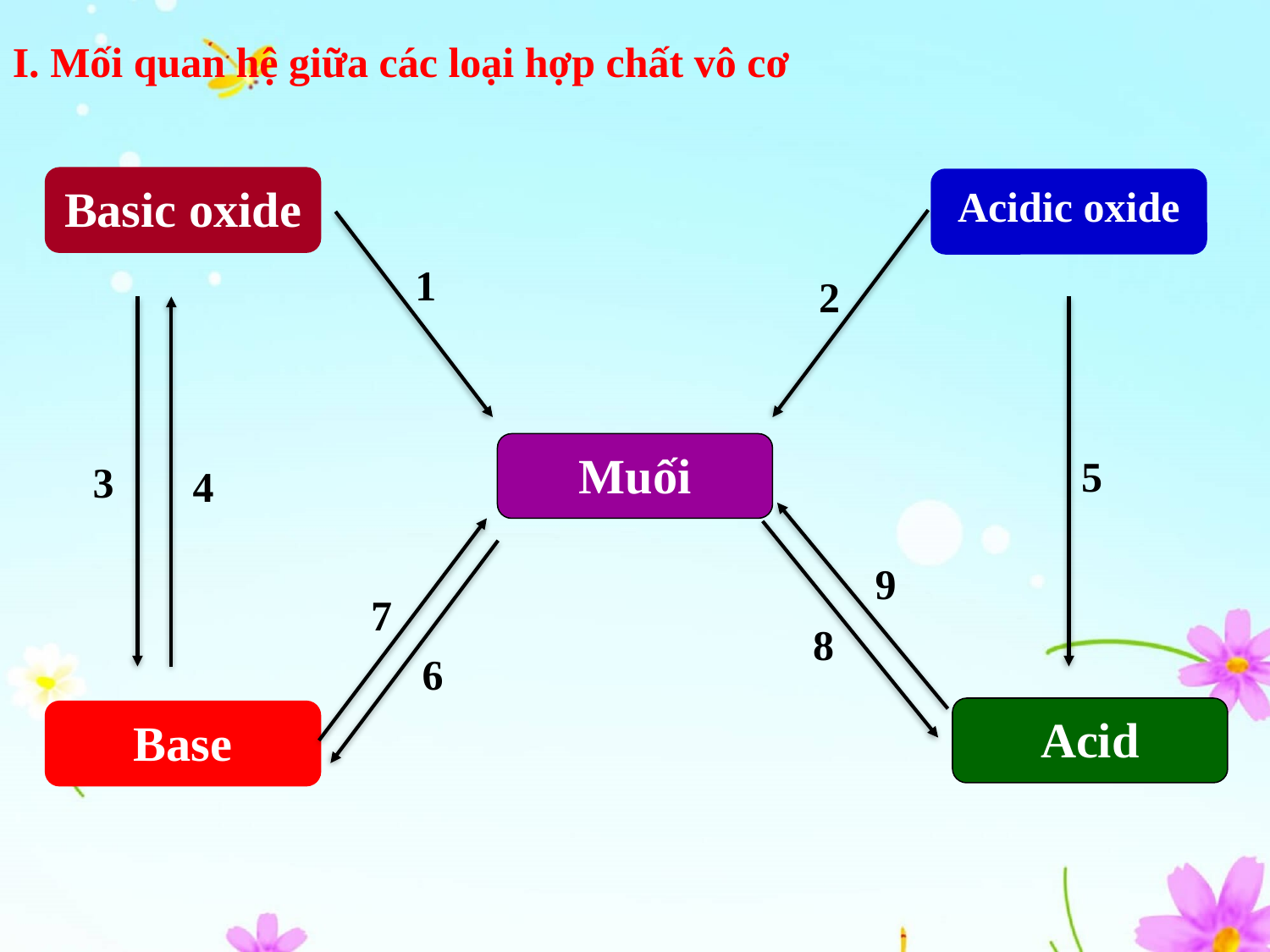

I. Mối quan hệ giữa các loại hợp chất vô cơ
Basic oxide
Acidic oxide
2
1
3
4
5
Muối
9
7
8
6
Acid
Base